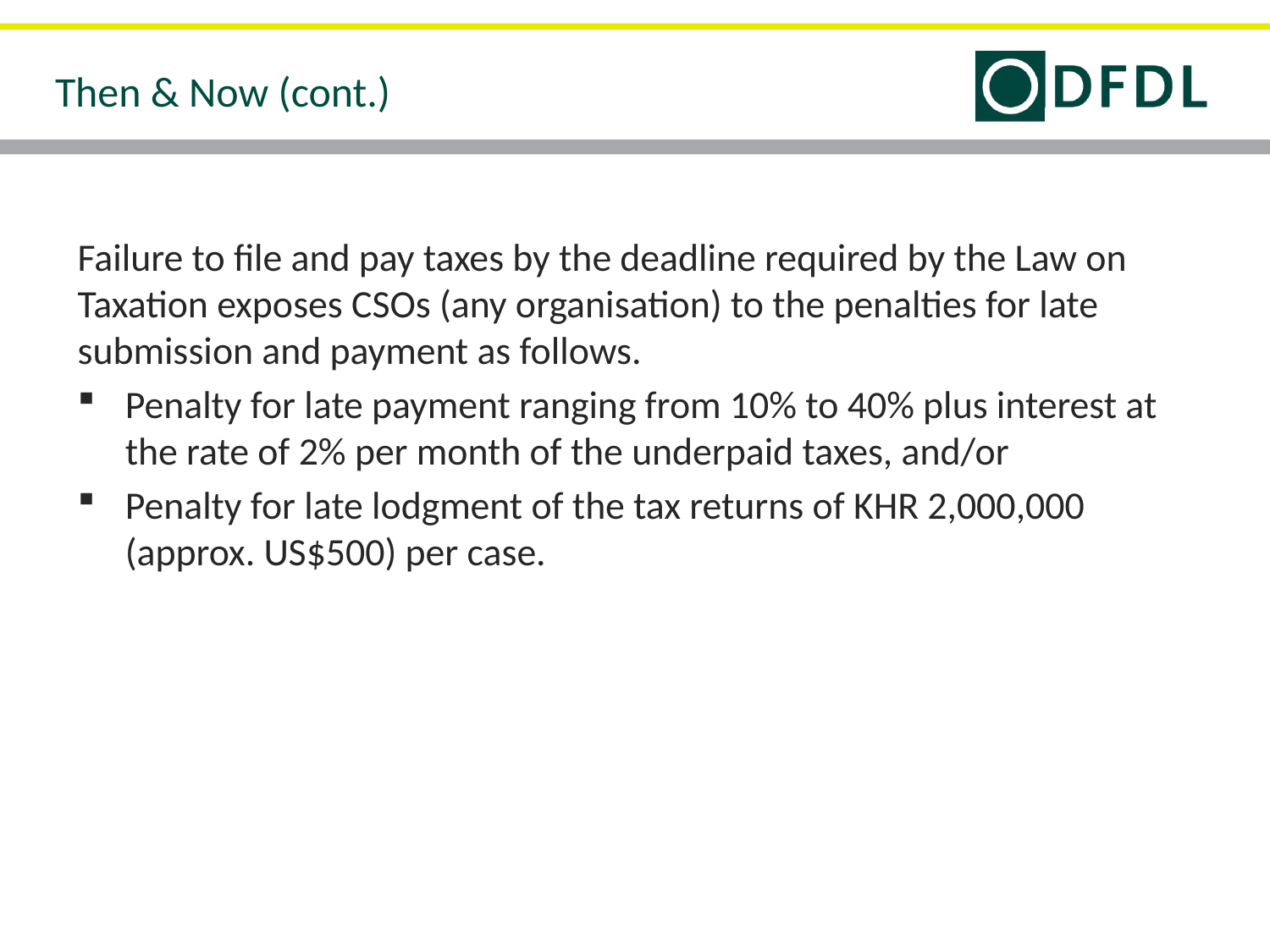

Then & Now (cont.)
Failure to file and pay taxes by the deadline required by the Law on Taxation exposes CSOs (any organisation) to the penalties for late submission and payment as follows.
Penalty for late payment ranging from 10% to 40% plus interest at the rate of 2% per month of the underpaid taxes, and/or
Penalty for late lodgment of the tax returns of KHR 2,000,000 (approx. US$500) per case.